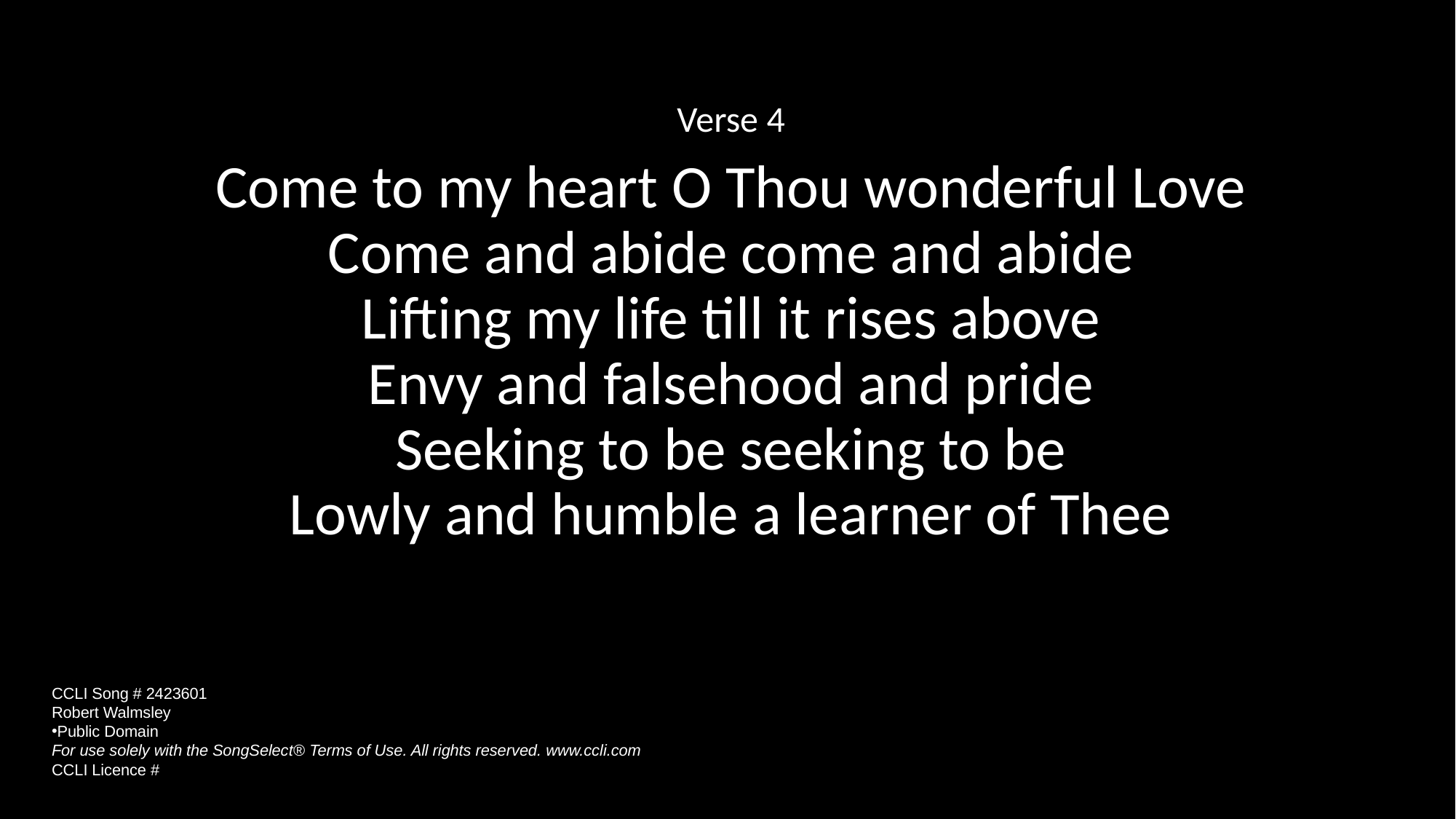

Verse 4
Come to my heart O Thou wonderful Love
Come and abide come and abide
Lifting my life till it rises above
Envy and falsehood and pride
Seeking to be seeking to be
Lowly and humble a learner of Thee

CCLI Song # 2423601
Robert Walmsley
Public Domain
For use solely with the SongSelect® Terms of Use. All rights reserved. www.ccli.com
CCLI Licence #